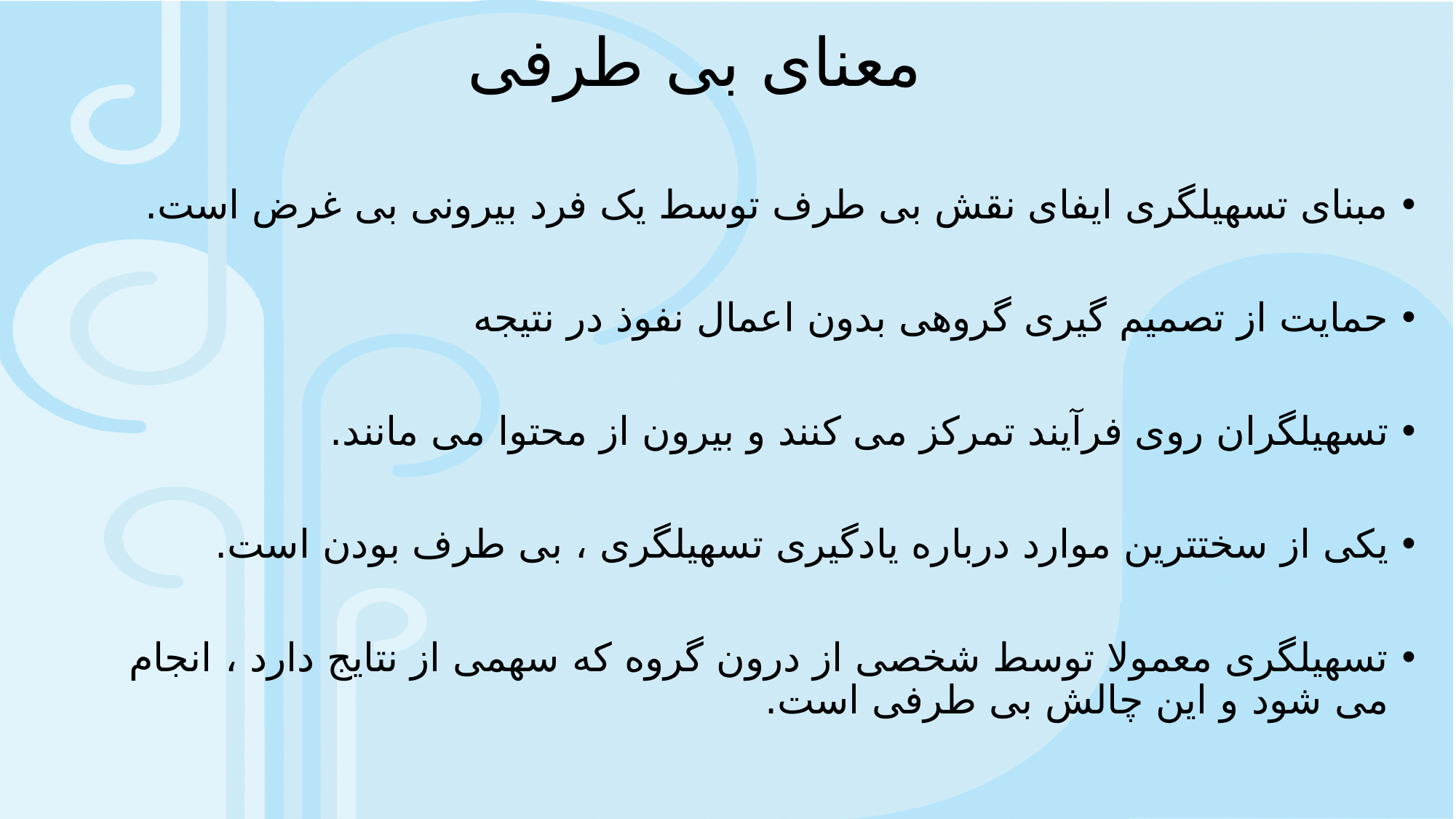

# معنای بی طرفی
مبنای تسهیلگری ایفای نقش بی طرف توسط یک فرد بیرونی بی غرض است.

حمایت از تصمیم گیری گروهی بدون اعمال نفوذ در نتیجه

تسهیلگران روی فرآیند تمرکز می کنند و بیرون از محتوا می مانند.

یکی از سختترین موارد درباره یادگیری تسهیلگری ، بی طرف بودن است.

تسهیلگری معمولا توسط شخصی از درون گروه که سهمی از نتایج دارد ، انجام می شود و این چالش بی طرفی است.